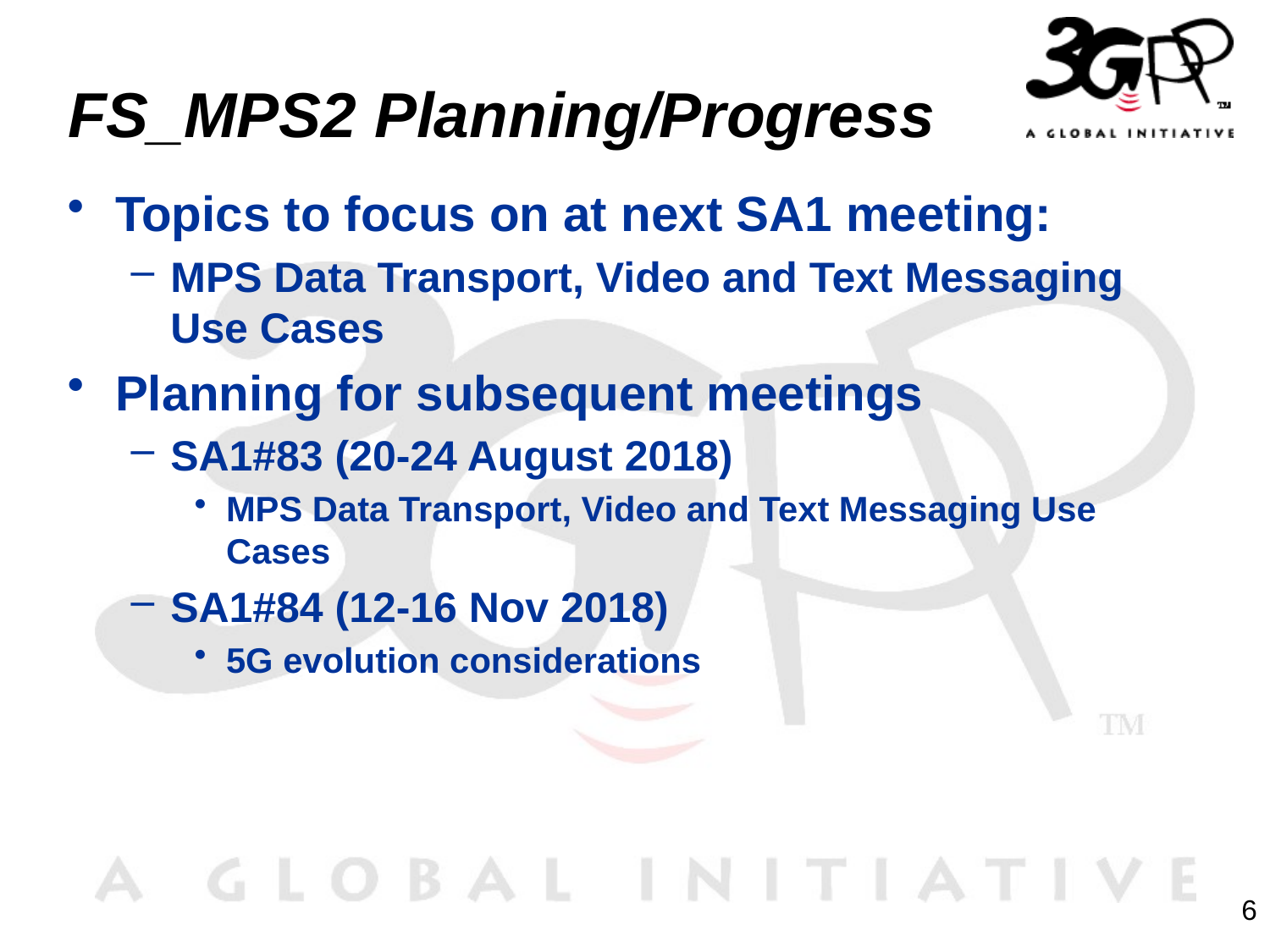

# FS_MPS2 Planning/Progress
Topics to focus on at next SA1 meeting:
MPS Data Transport, Video and Text Messaging Use Cases
Planning for subsequent meetings
SA1#83 (20-24 August 2018)
MPS Data Transport, Video and Text Messaging Use Cases
SA1#84 (12-16 Nov 2018)
5G evolution considerations
6